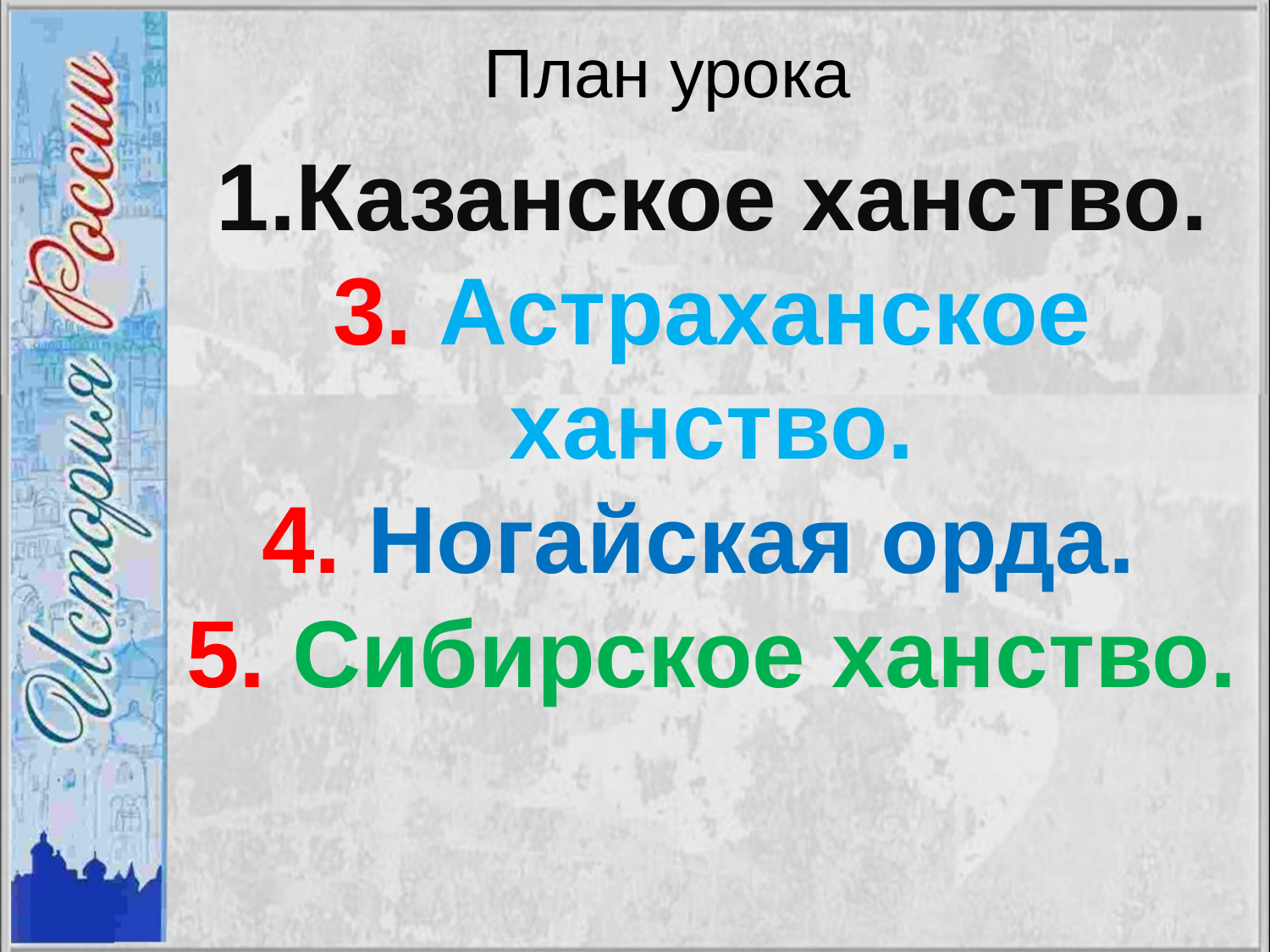

# План урока
Казанское ханство.
3. Астраханское ханство.
4. Ногайская орда.
5. Сибирское ханство.